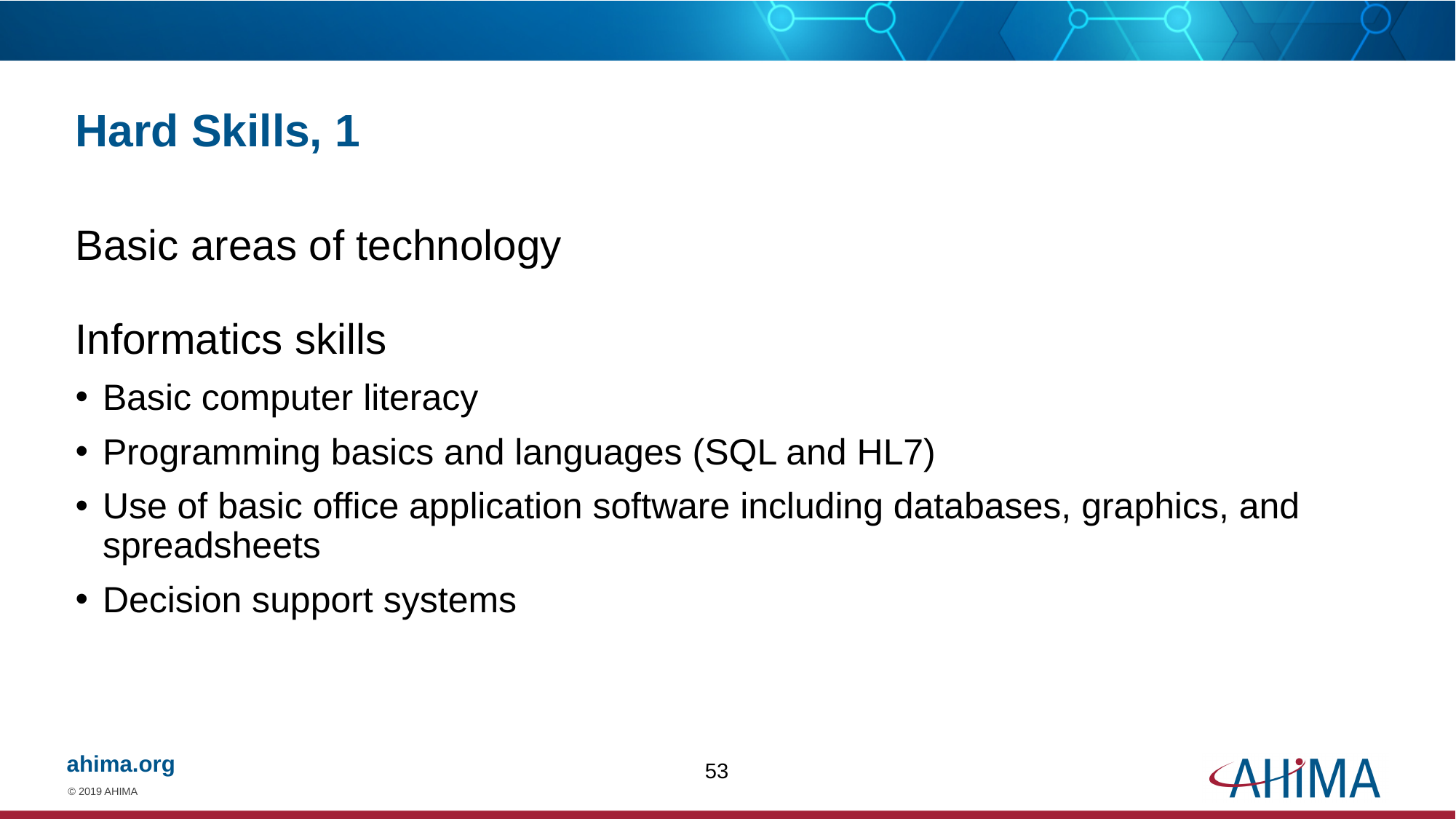

# Hard Skills, 1
Basic areas of technology

Informatics skills
Basic computer literacy
Programming basics and languages (SQL and HL7)
Use of basic office application software including databases, graphics, and spreadsheets
Decision support systems